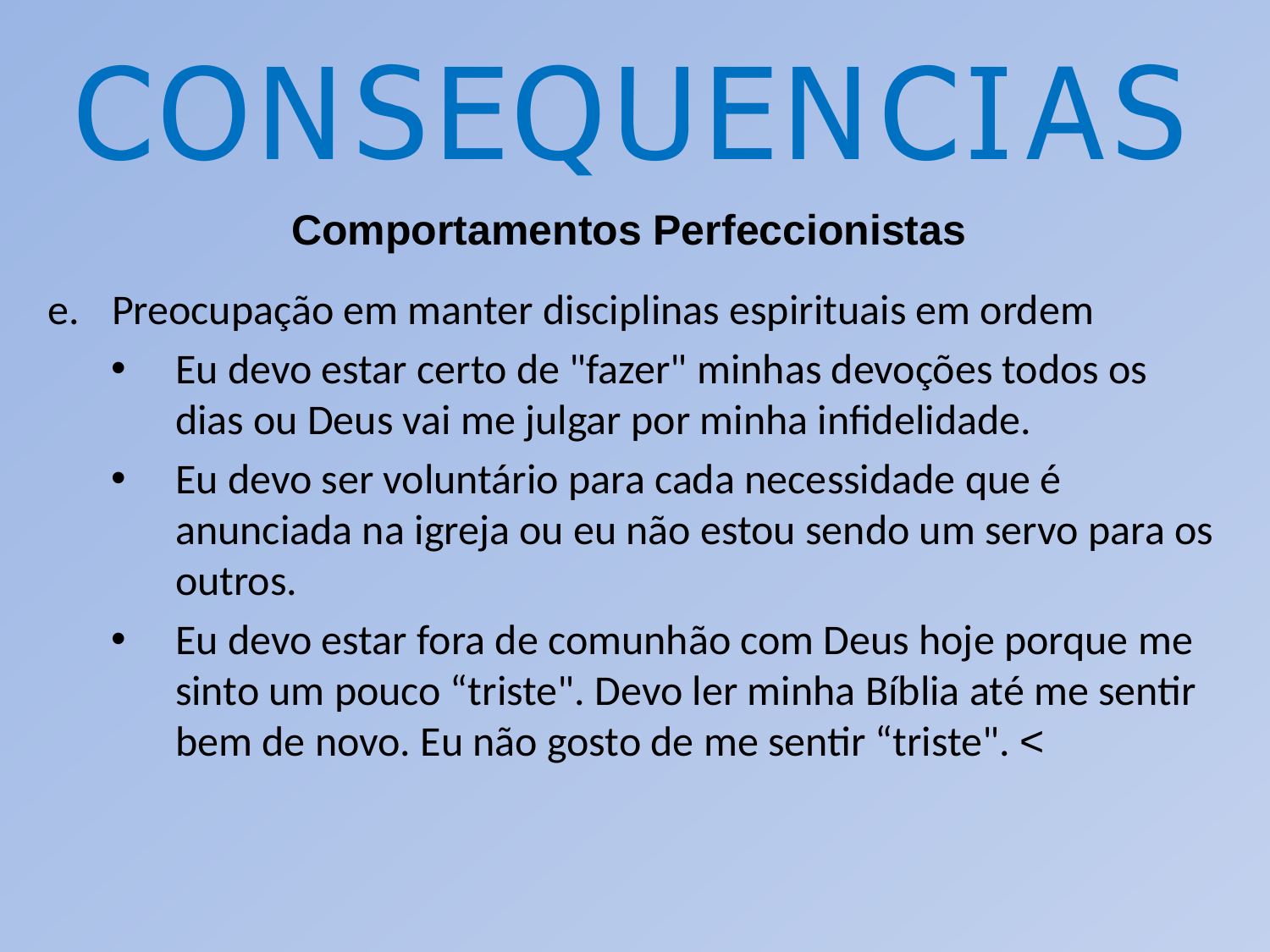

CONSEQUENCIAS

Comportamentos Perfeccionistas

Preocupação em manter disciplinas espirituais em ordem
Eu devo estar certo de "fazer" minhas devoções todos os dias ou Deus vai me julgar por minha infidelidade.
Eu devo ser voluntário para cada necessidade que é anunciada na igreja ou eu não estou sendo um servo para os outros.
Eu devo estar fora de comunhão com Deus hoje porque me sinto um pouco “triste". Devo ler minha Bíblia até me sentir bem de novo. Eu não gosto de me sentir “triste". <